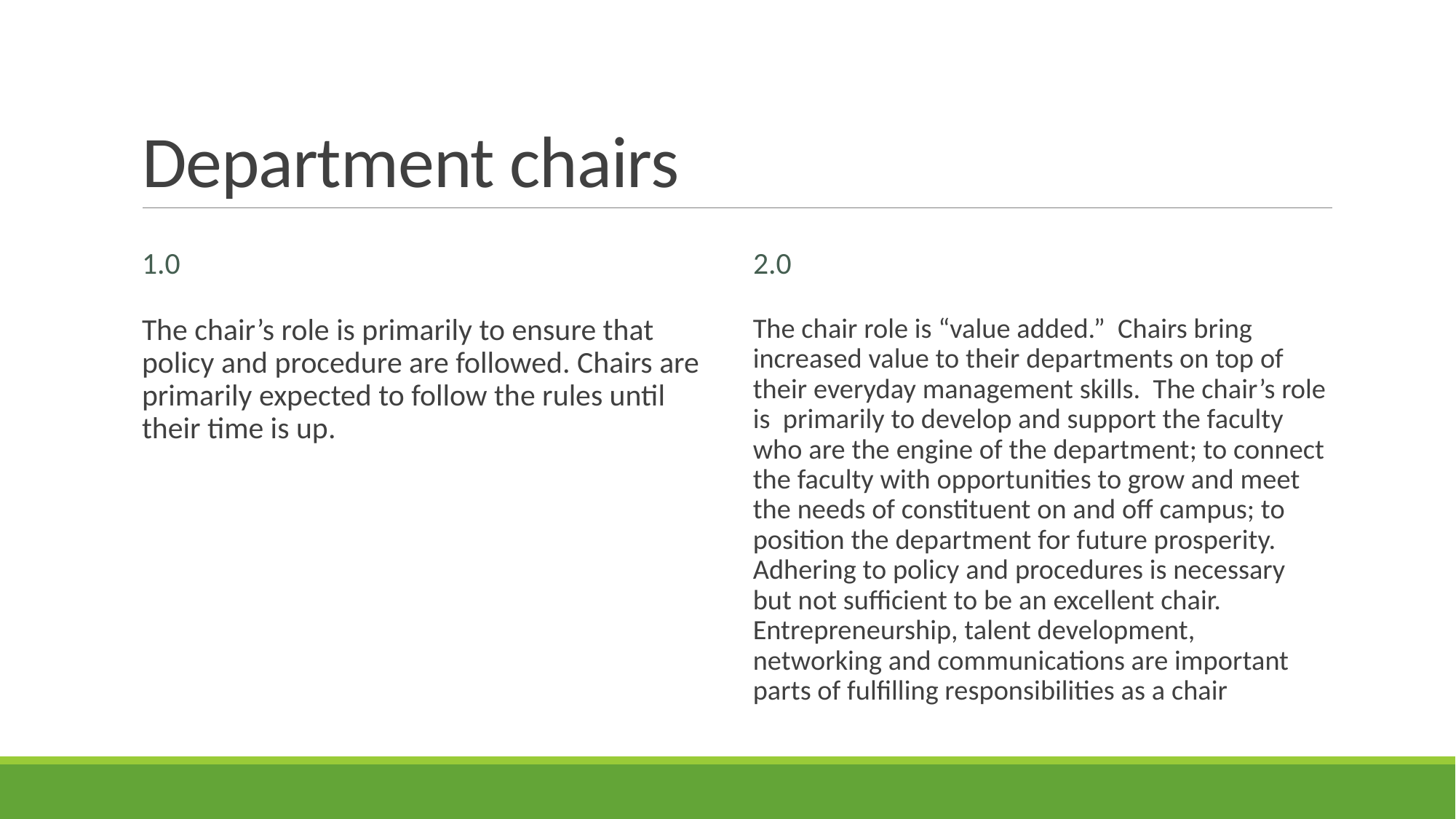

# Department chairs
1.0
2.0
The chair’s role is primarily to ensure that policy and procedure are followed. Chairs are primarily expected to follow the rules until their time is up.
The chair role is “value added.”  Chairs bring increased value to their departments on top of their everyday management skills.  The chair’s role is  primarily to develop and support the faculty who are the engine of the department; to connect the faculty with opportunities to grow and meet the needs of constituent on and off campus; to position the department for future prosperity. Adhering to policy and procedures is necessary but not sufficient to be an excellent chair.  Entrepreneurship, talent development, networking and communications are important parts of fulfilling responsibilities as a chair